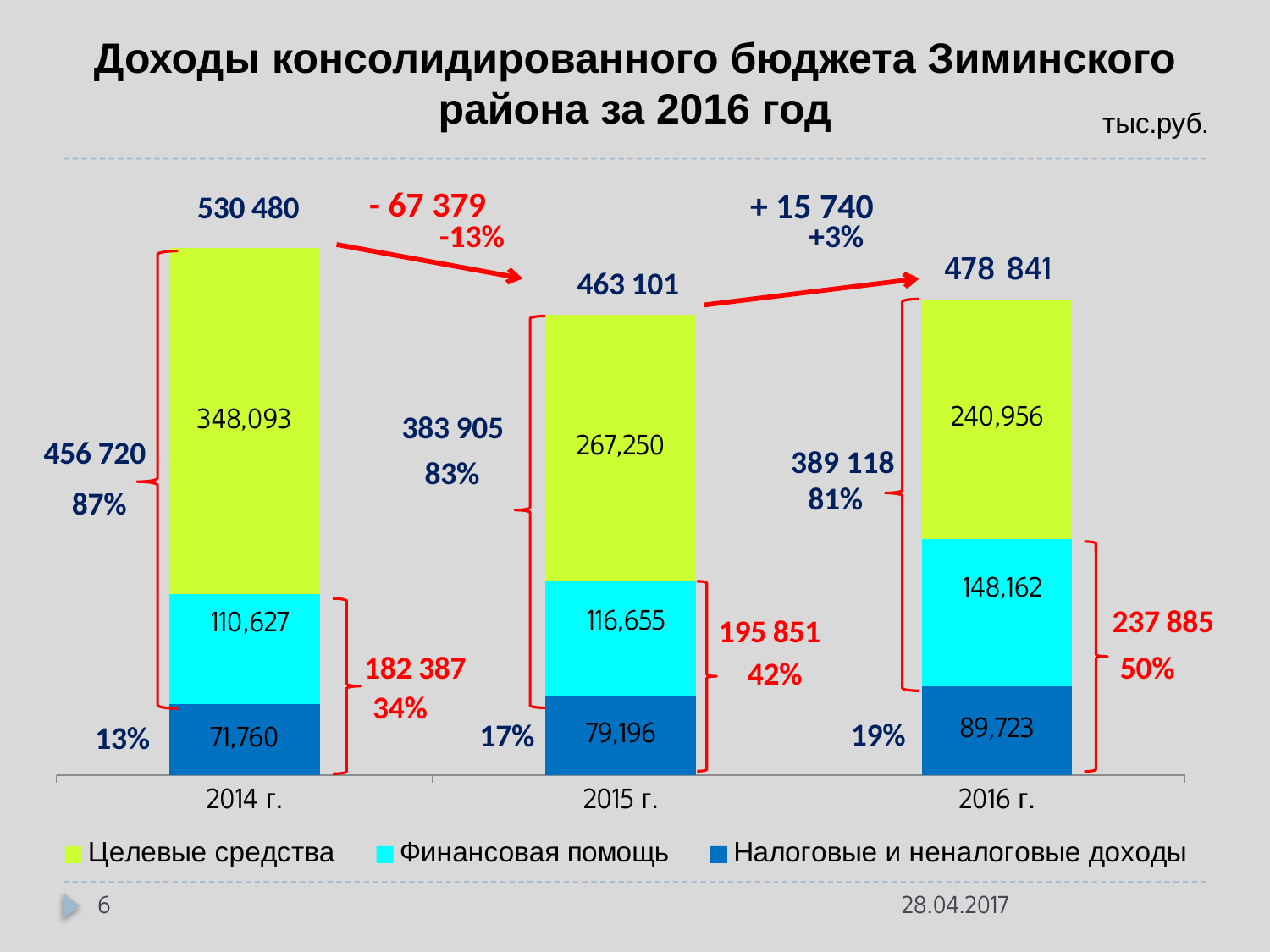

# Доходы консолидированного бюджета Зиминского района за 2016 год
тыс.руб.

### Chart

| Category | Налоговые и неналоговые доходы | Финансовая помощь | Целевые средства |
|---|---|---|---|
| 2014 г. | 71760.0 | 110627.0 | 348093.0 |
| 2015 г. | 79196.0 | 116655.0 | 267250.0 |
| 2016 г. | 89723.0 | 148162.0 | 240956.0 |
- 67 379
+ 15 740
-13%

389 118

6
28.04.2017